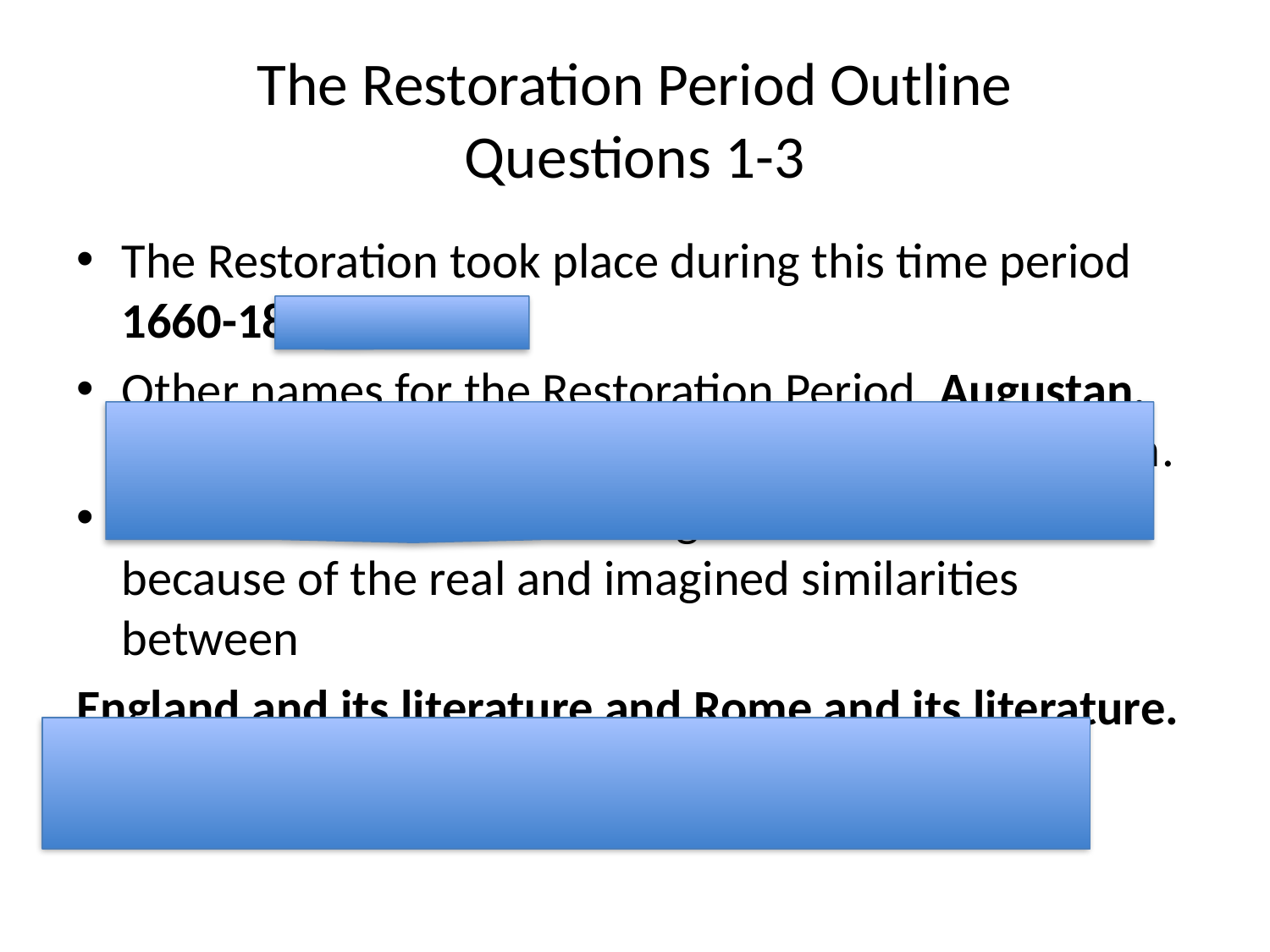

# The Restoration Period Outline Questions 1-3
The Restoration took place during this time period 1660-1800.
Other names for the Restoration Period  Augustan, Neoclassical Period, Enlightenment, Age of Reason.
The Restoration is called Augustan and Neoclassical because of the real and imagined similarities between
England and its literature and Rome and its literature.